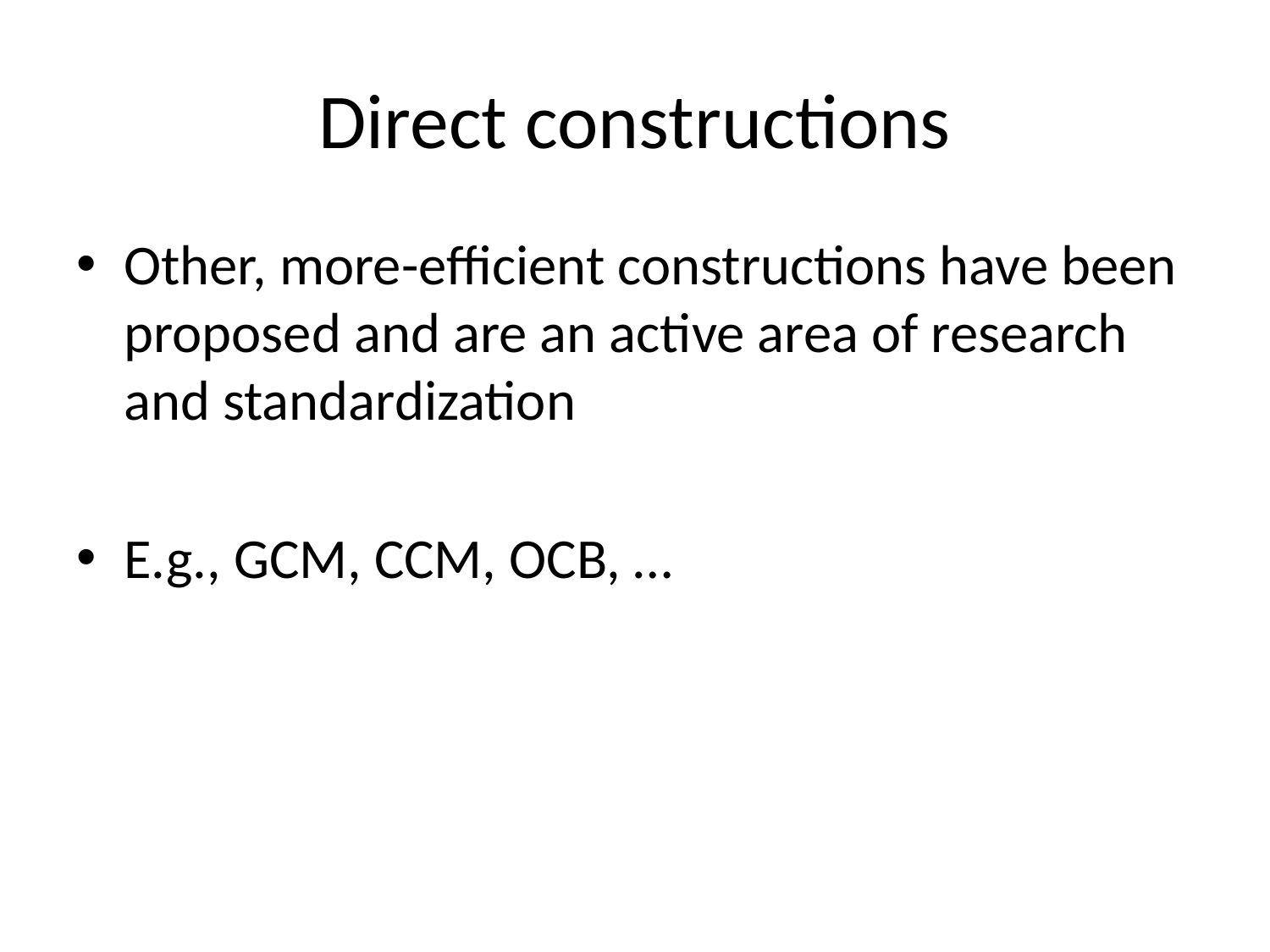

# Direct constructions
Other, more-efficient constructions have been proposed and are an active area of research and standardization

E.g., GCM, CCM, OCB, …